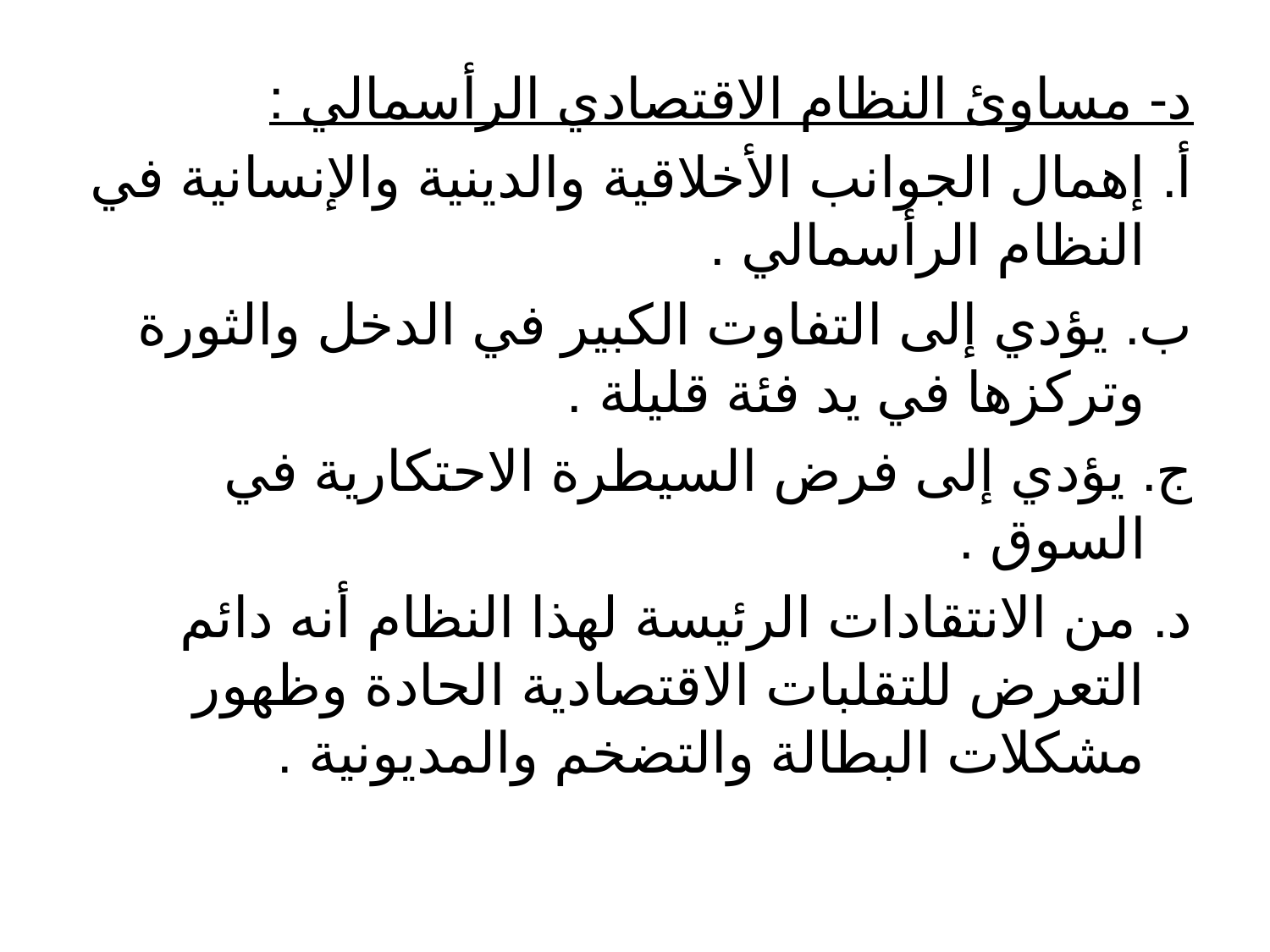

د- مساوئ النظام الاقتصادي الرأسمالي :
أ. إهمال الجوانب الأخلاقية والدينية والإنسانية في النظام الرأسمالي .
ب. يؤدي إلى التفاوت الكبير في الدخل والثورة وتركزها في يد فئة قليلة .
ج. يؤدي إلى فرض السيطرة الاحتكارية في السوق .
د. من الانتقادات الرئيسة لهذا النظام أنه دائم التعرض للتقلبات الاقتصادية الحادة وظهور مشكلات البطالة والتضخم والمديونية .